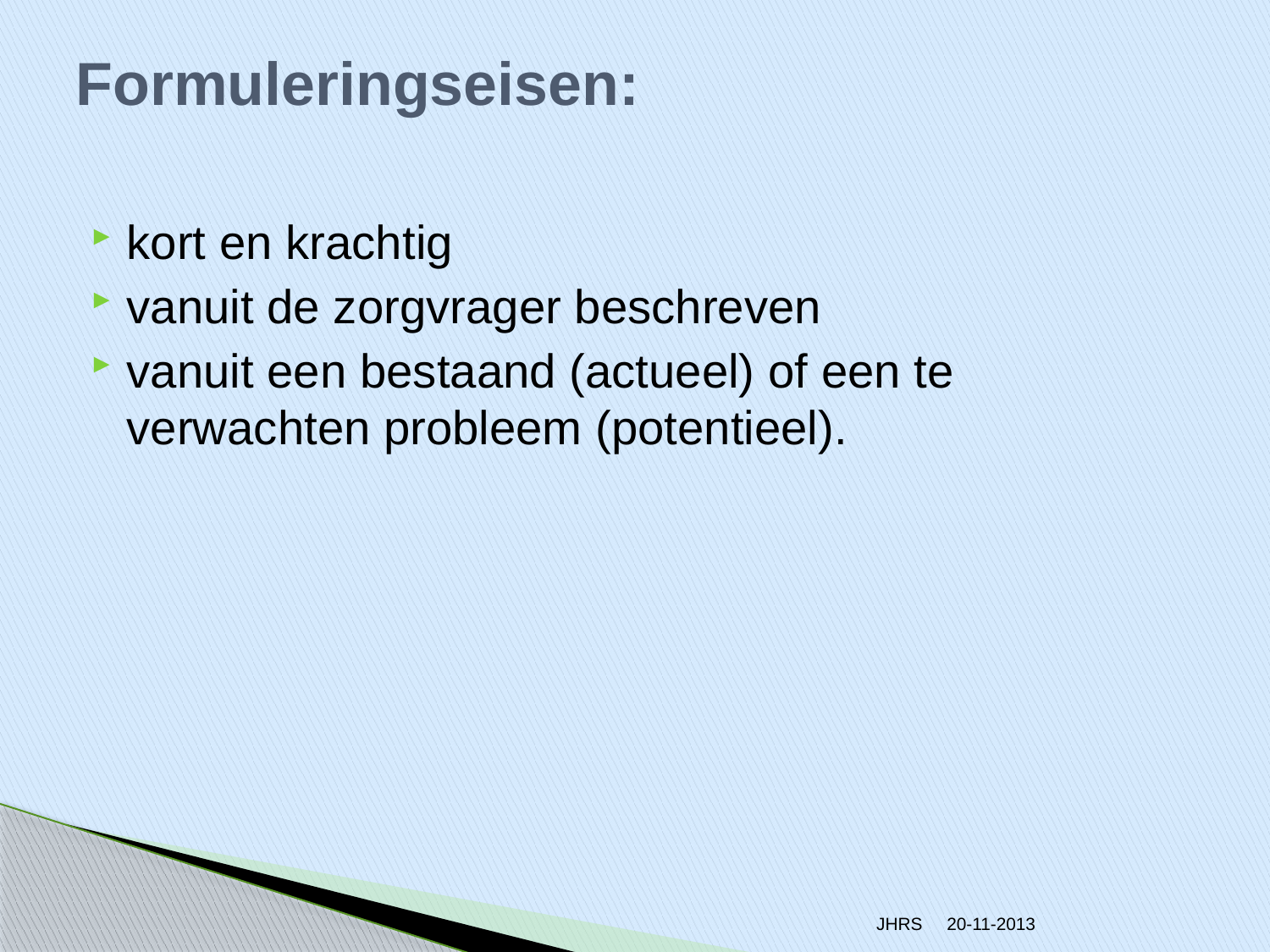

# Formuleringseisen:
kort en krachtig
vanuit de zorgvrager beschreven
vanuit een bestaand (actueel) of een te verwachten probleem (potentieel).

JHRS
20-11-2013